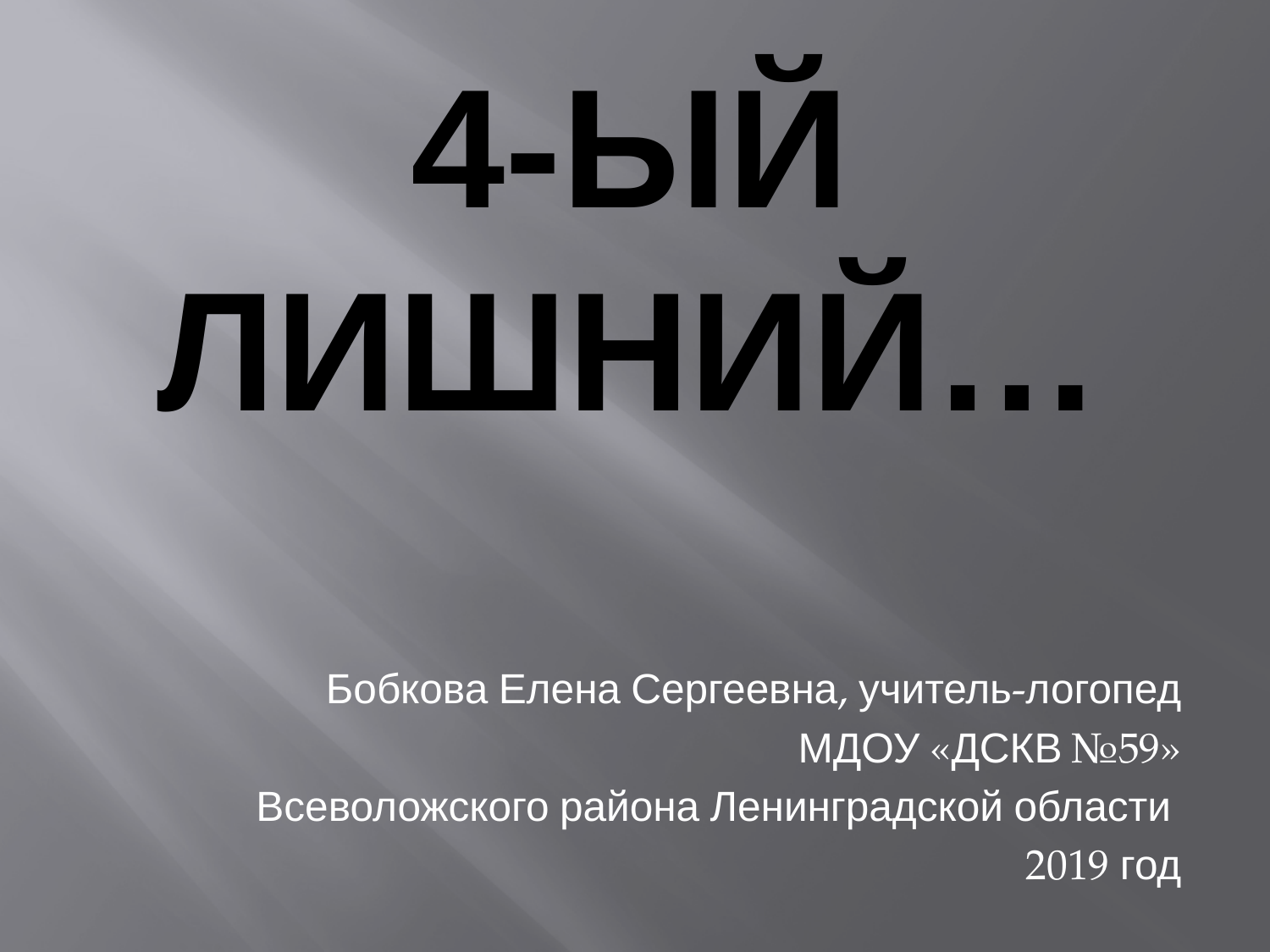

# 4-ый лишний…
Бобкова Елена Сергеевна, учитель-логопед
МДОУ «ДСКВ №59»
Всеволожского района Ленинградской области
2019 год